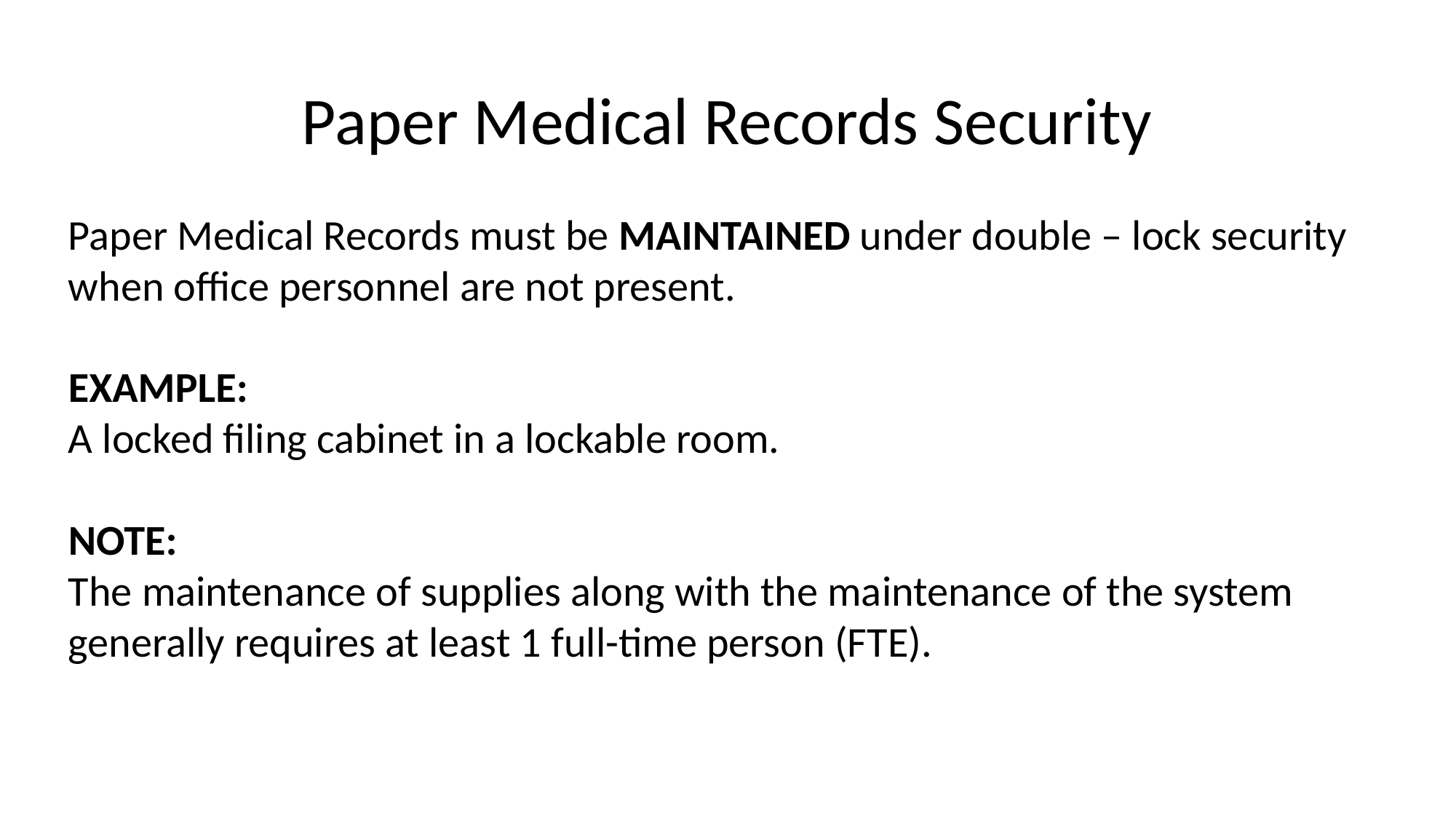

# Paper Medical Records Security
Paper Medical Records must be MAINTAINED under double – lock security when office personnel are not present.

EXAMPLE:
A locked filing cabinet in a lockable room.

NOTE:
The maintenance of supplies along with the maintenance of the system generally requires at least 1 full-time person (FTE).